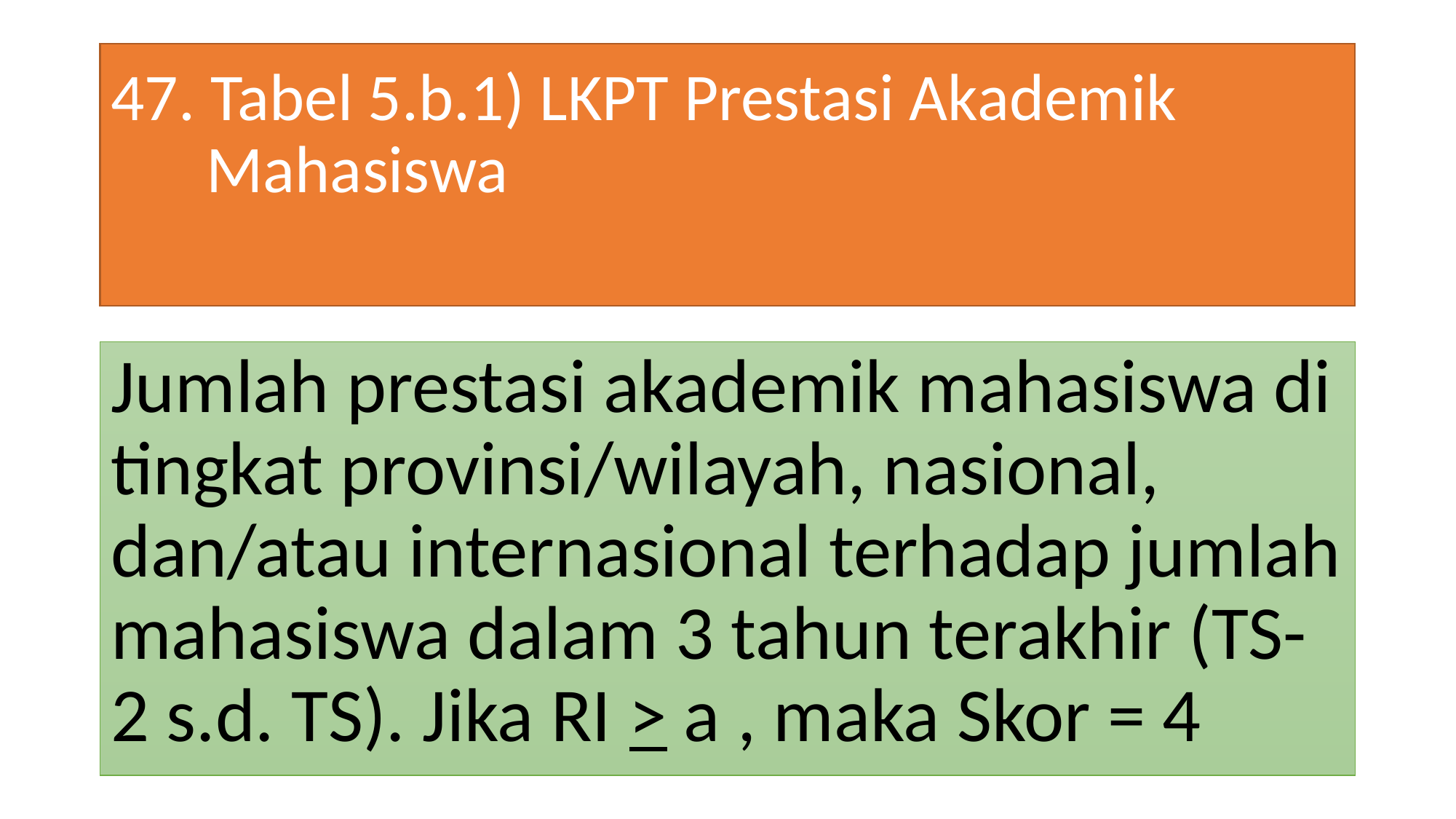

# 47. Tabel 5.b.1) LKPT Prestasi Akademik Mahasiswa
Jumlah prestasi akademik mahasiswa di tingkat provinsi/wilayah, nasional, dan/atau internasional terhadap jumlah mahasiswa dalam 3 tahun terakhir (TS-2 s.d. TS). Jika RI > a , maka Skor = 4